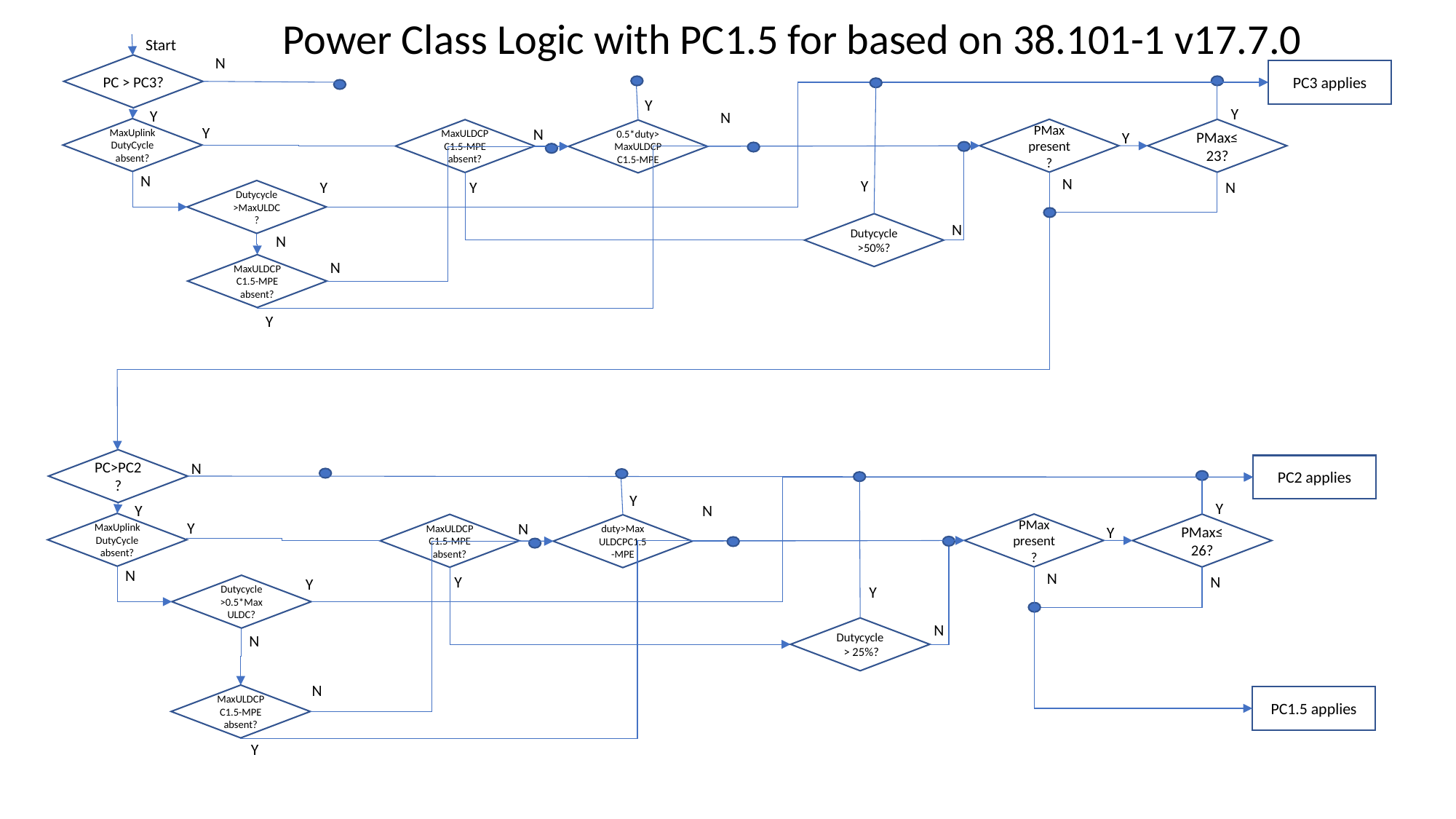

Power Class Logic with PC1.5 for based on 38.101-1 v17.7.0
Start
N
PC > PC3?
PC3 applies

Y
Y
Y
N
Y
N
MaxUplinkDutyCycle absent?
PMax present?
PMax≤23?
MaxULDCPC1.5-MPE absent?
0.5*duty>MaxULDCPC1.5-MPE
Y

N
N
Y
Y
N
Y
Dutycycle >MaxULDC?

Dutycycle >50%?
N
N
N
MaxULDCPC1.5-MPE absent?
Y
PC>PC2?
N
PC2 applies

Y
Y
Y
N
Y
N
MaxUplinkDutyCycle absent?
PMax present?
PMax≤26?
MaxULDCPC1.5-MPE absent?
duty>MaxULDCPC1.5-MPE
Y

N
N
N
Y
Y
Dutycycle >0.5*MaxULDC?
Y

N
Dutycycle  > 25%?
N
N
MaxULDCPC1.5-MPE absent?
PC1.5 applies
Y